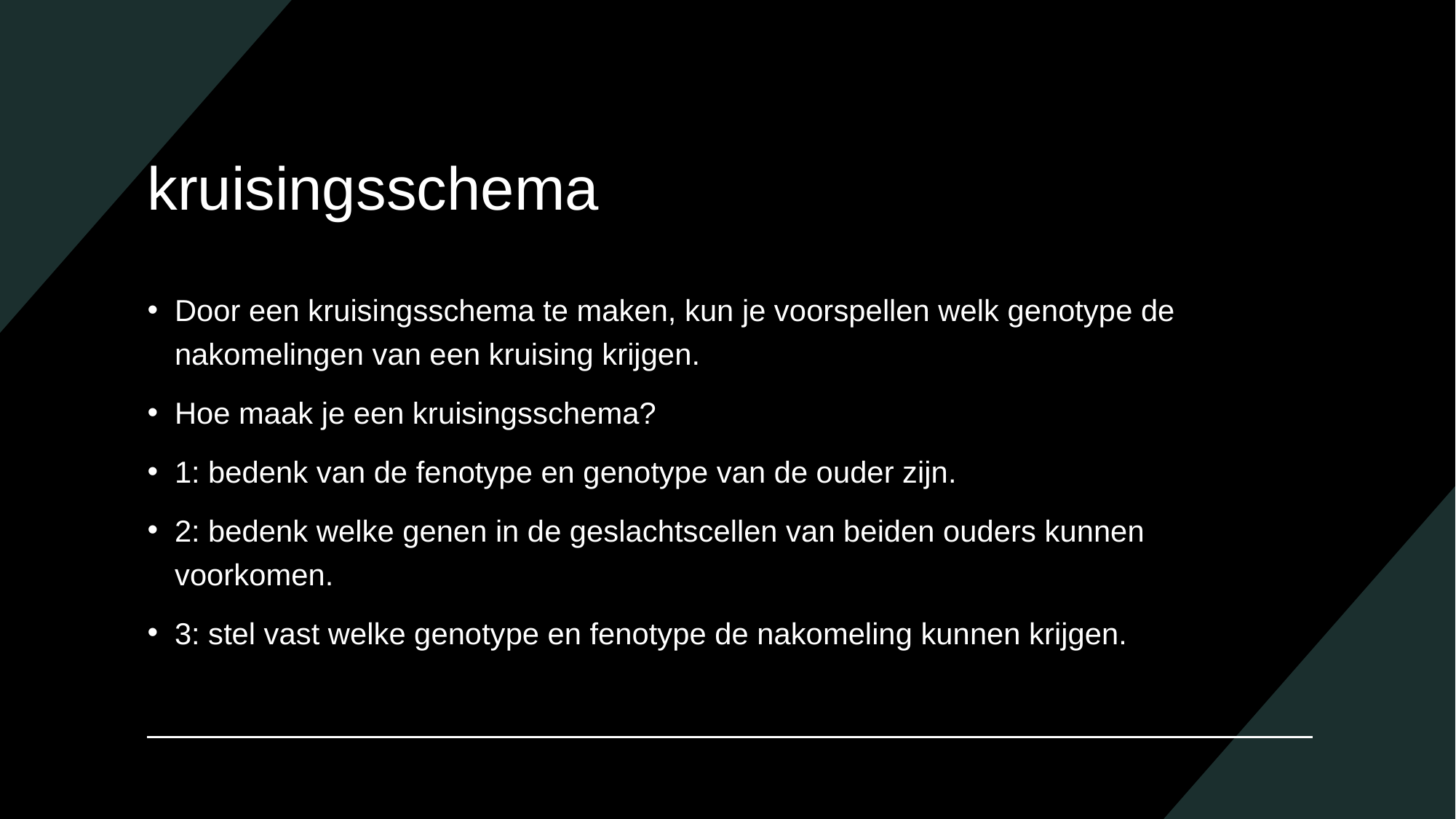

# kruisingsschema
Door een kruisingsschema te maken, kun je voorspellen welk genotype de nakomelingen van een kruising krijgen.
Hoe maak je een kruisingsschema?
1: bedenk van de fenotype en genotype van de ouder zijn.
2: bedenk welke genen in de geslachtscellen van beiden ouders kunnen voorkomen.
3: stel vast welke genotype en fenotype de nakomeling kunnen krijgen.